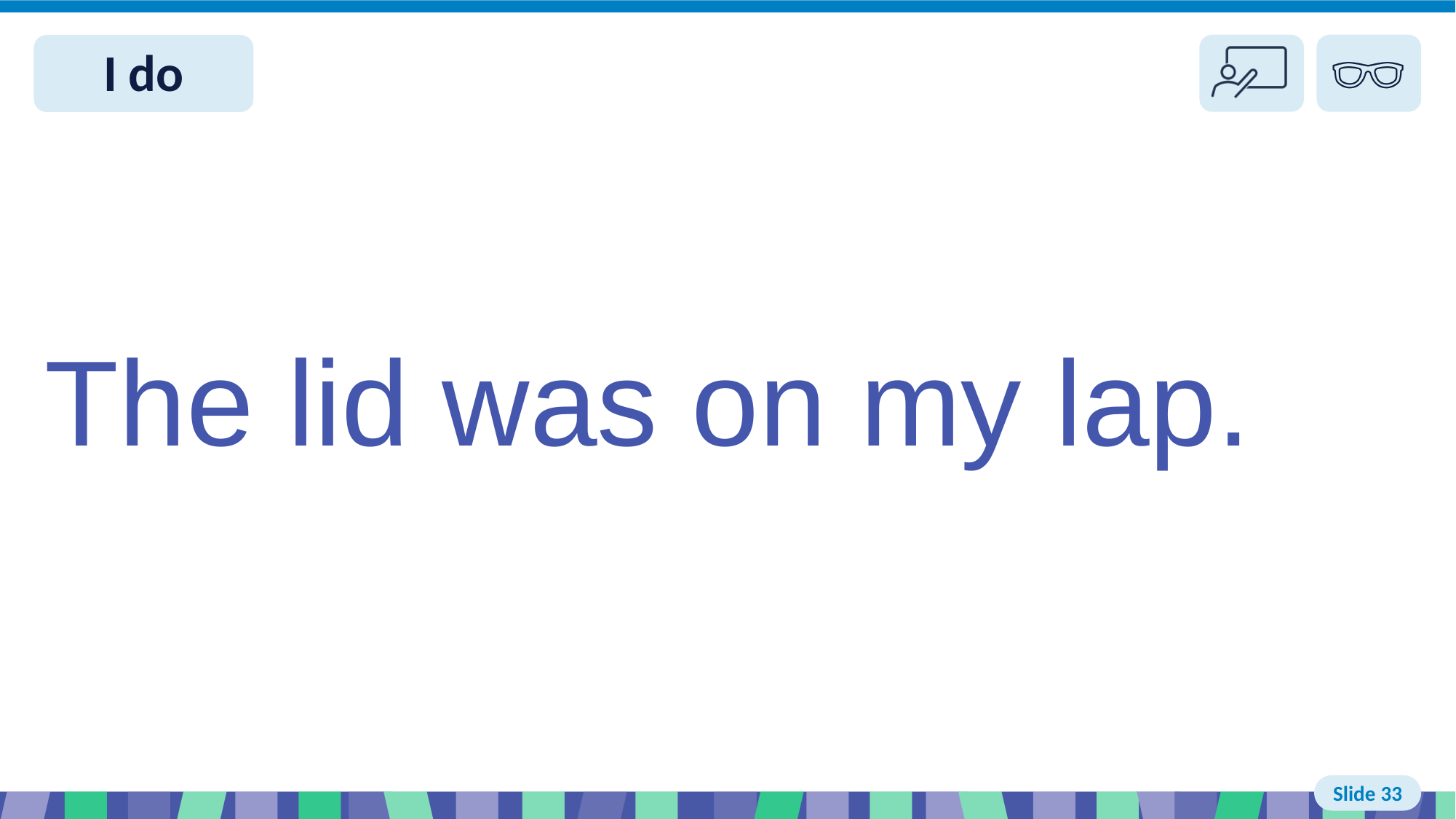

# Slide 33 I do read
The lid was on my lap.